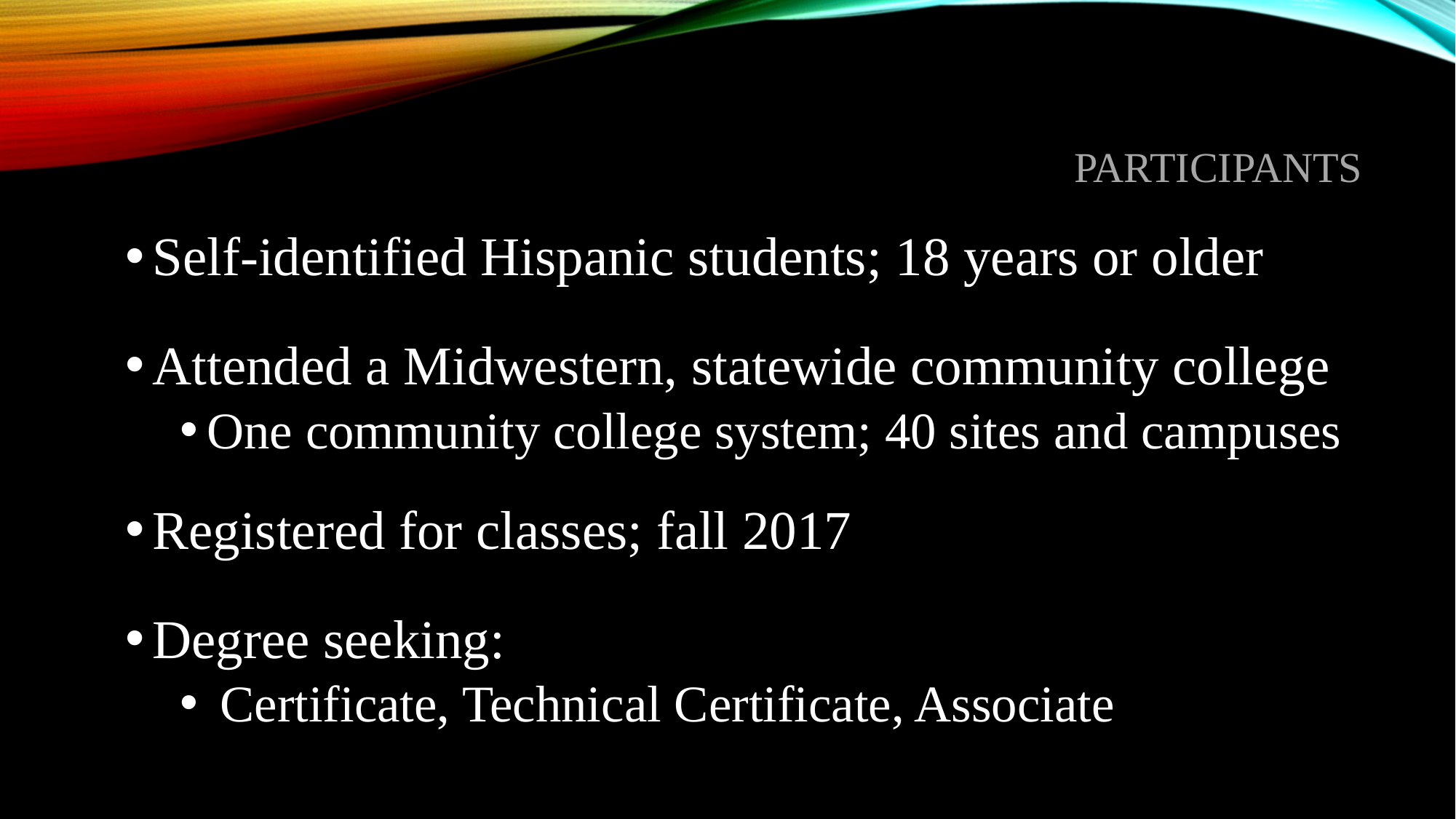

# participants
Self-identified Hispanic students; 18 years or older

Attended a Midwestern, statewide community college
One community college system; 40 sites and campuses

Registered for classes; fall 2017

Degree seeking:
 Certificate, Technical Certificate, Associate